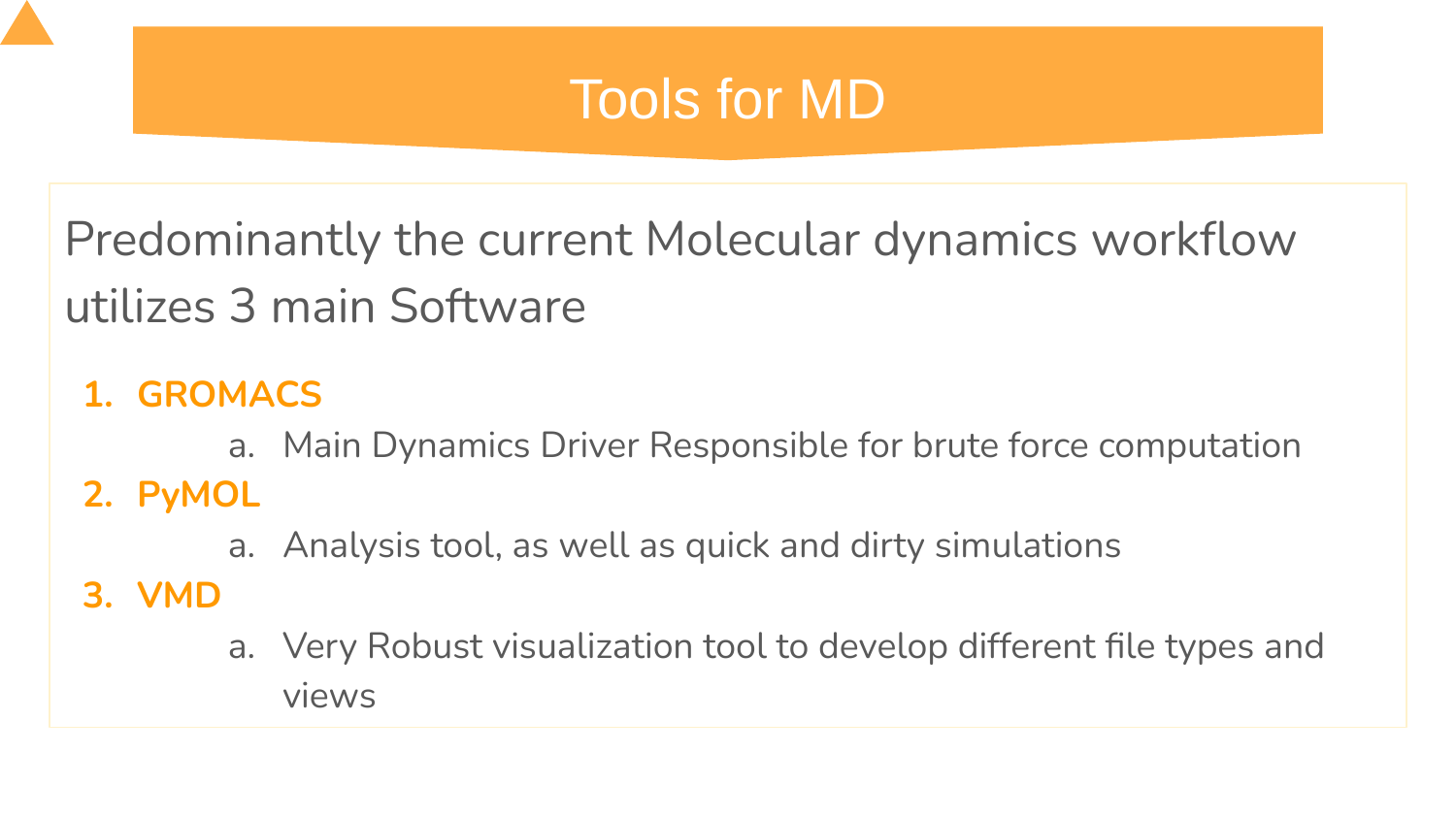

# Tools for MD
Predominantly the current Molecular dynamics workflow utilizes 3 main Software
GROMACS
Main Dynamics Driver Responsible for brute force computation
PyMOL
Analysis tool, as well as quick and dirty simulations
VMD
Very Robust visualization tool to develop different file types and views